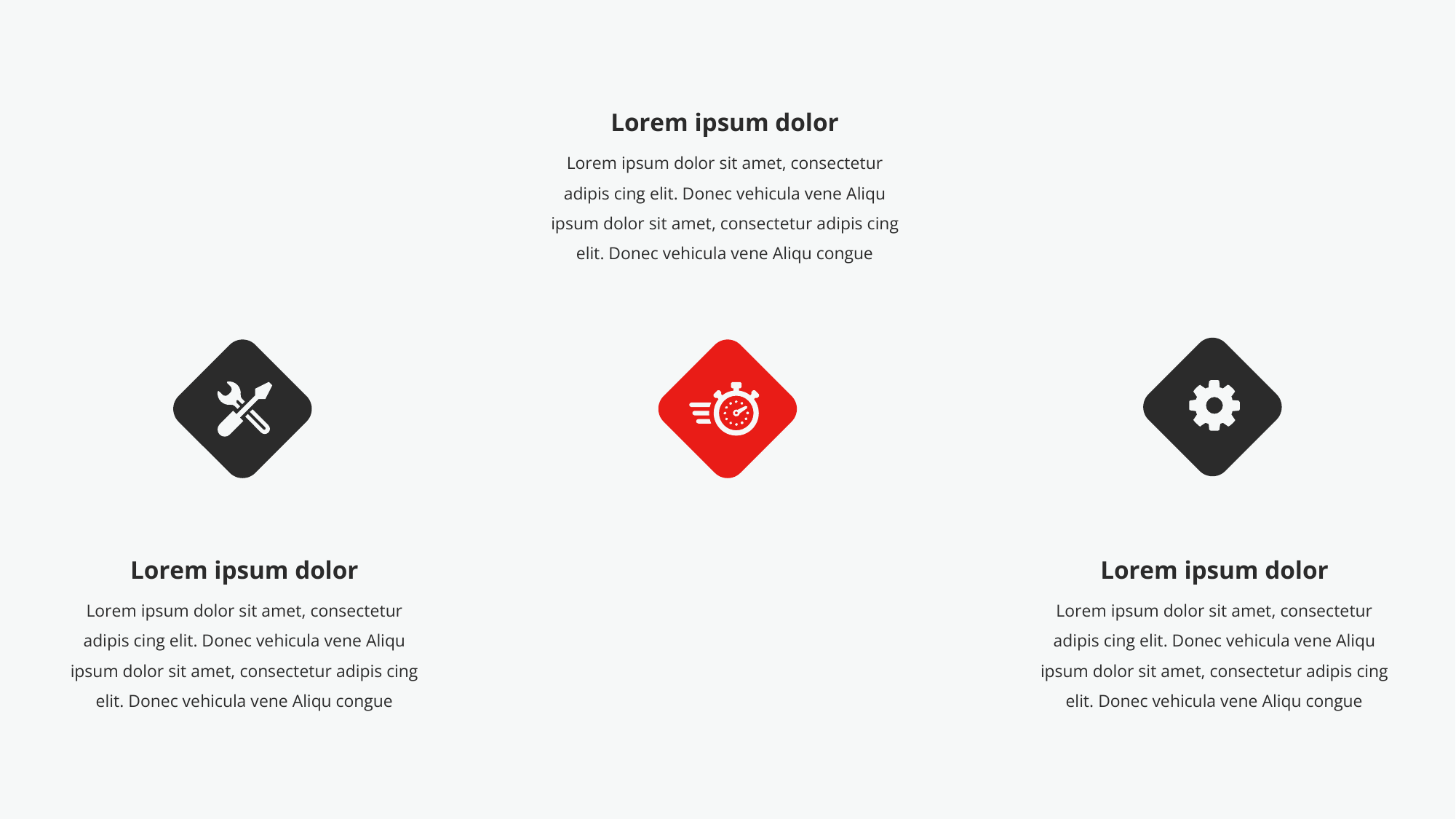

Lorem ipsum dolor
Lorem ipsum dolor sit amet, consectetur adipis cing elit. Donec vehicula vene Aliqu ipsum dolor sit amet, consectetur adipis cing elit. Donec vehicula vene Aliqu congue

Lorem ipsum dolor
Lorem ipsum dolor sit amet, consectetur adipis cing elit. Donec vehicula vene Aliqu ipsum dolor sit amet, consectetur adipis cing elit. Donec vehicula vene Aliqu congue
Lorem ipsum dolor
Lorem ipsum dolor sit amet, consectetur adipis cing elit. Donec vehicula vene Aliqu ipsum dolor sit amet, consectetur adipis cing elit. Donec vehicula vene Aliqu congue